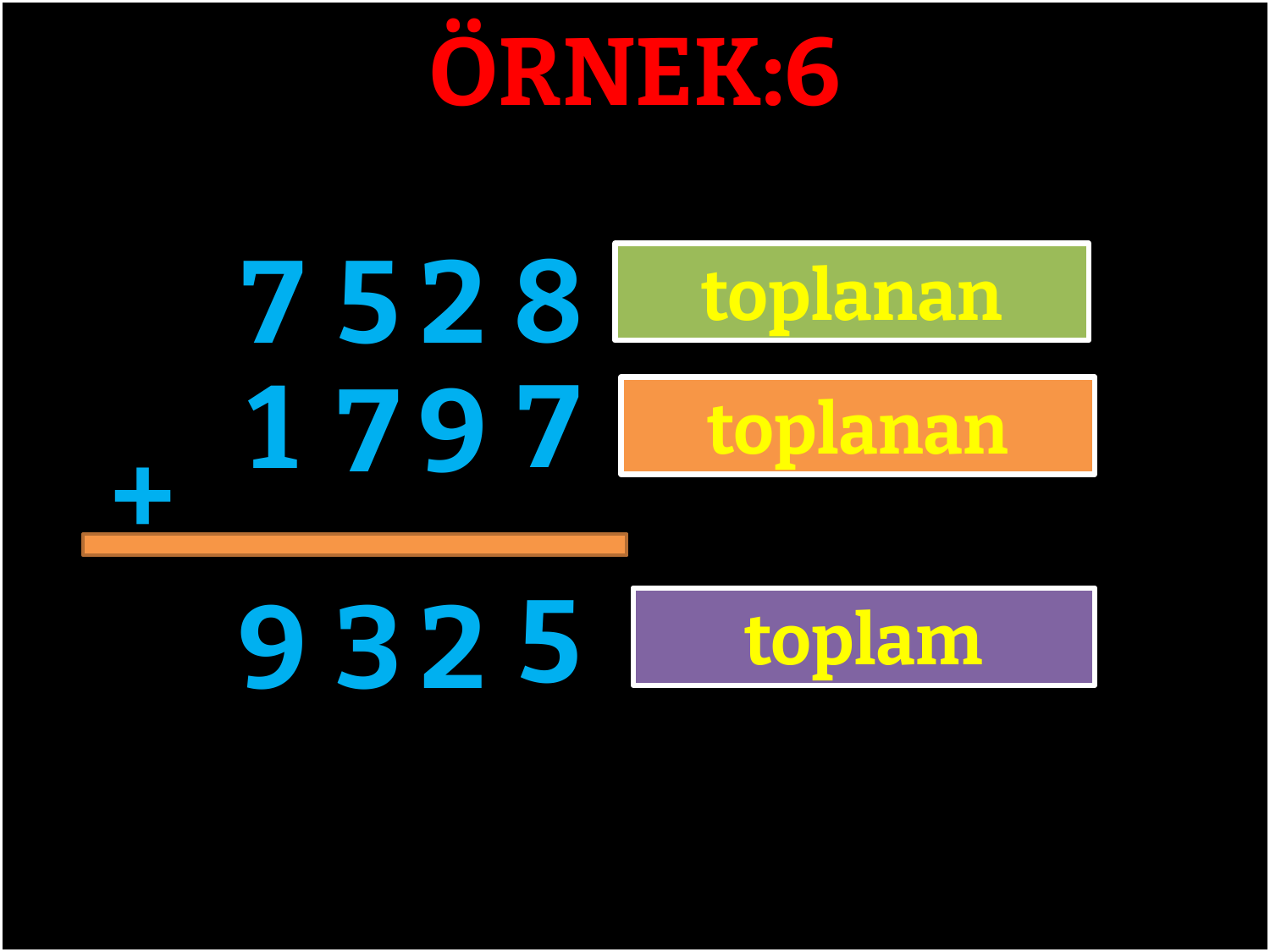

ÖRNEK:6
8
7
5
2
toplanan
#
7
1
7
9
toplanan
+

5
9
3
2
toplam